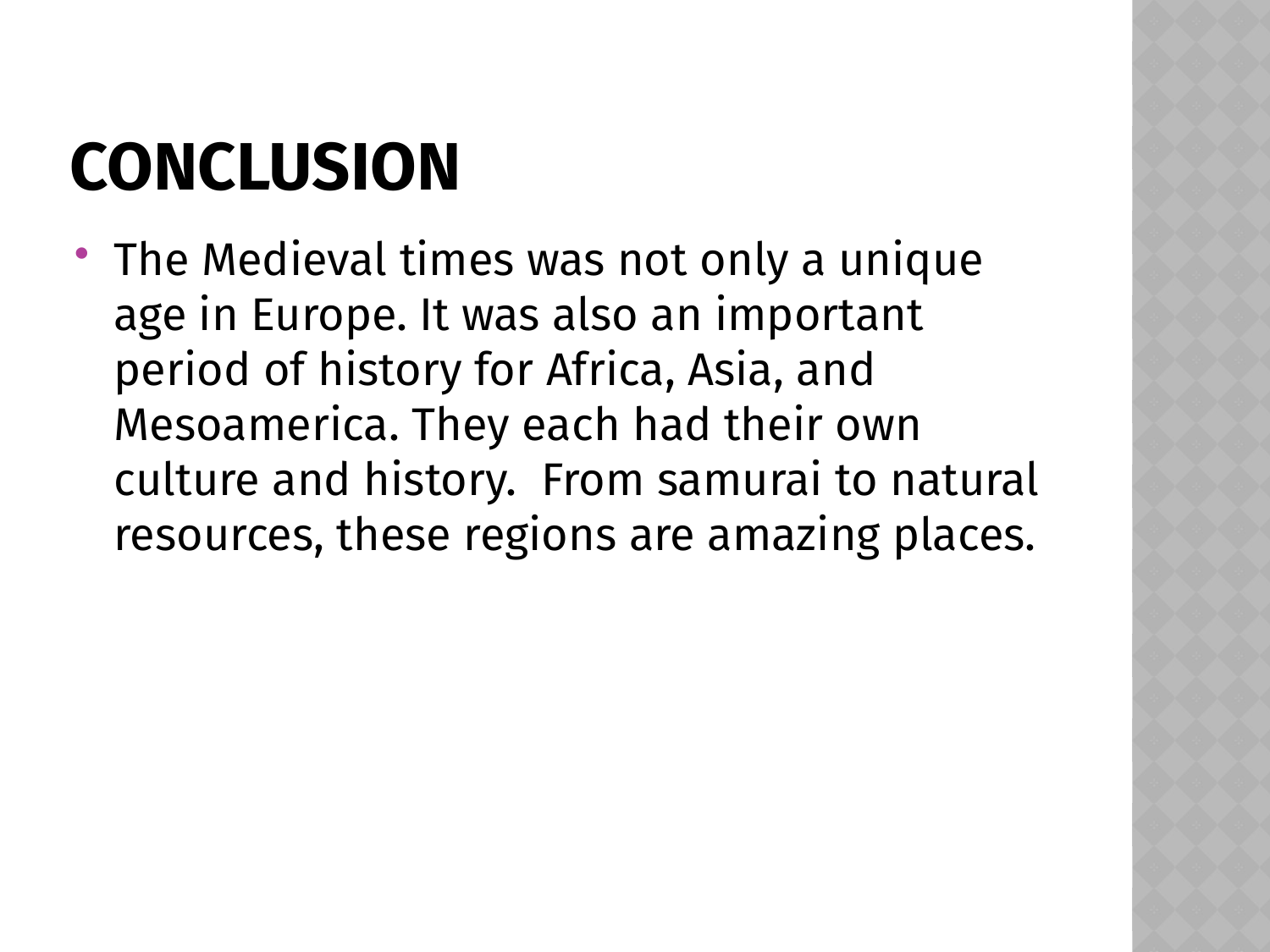

# Conclusion
The Medieval times was not only a unique age in Europe. It was also an important period of history for Africa, Asia, and Mesoamerica. They each had their own culture and history.  From samurai to natural resources, these regions are amazing places.